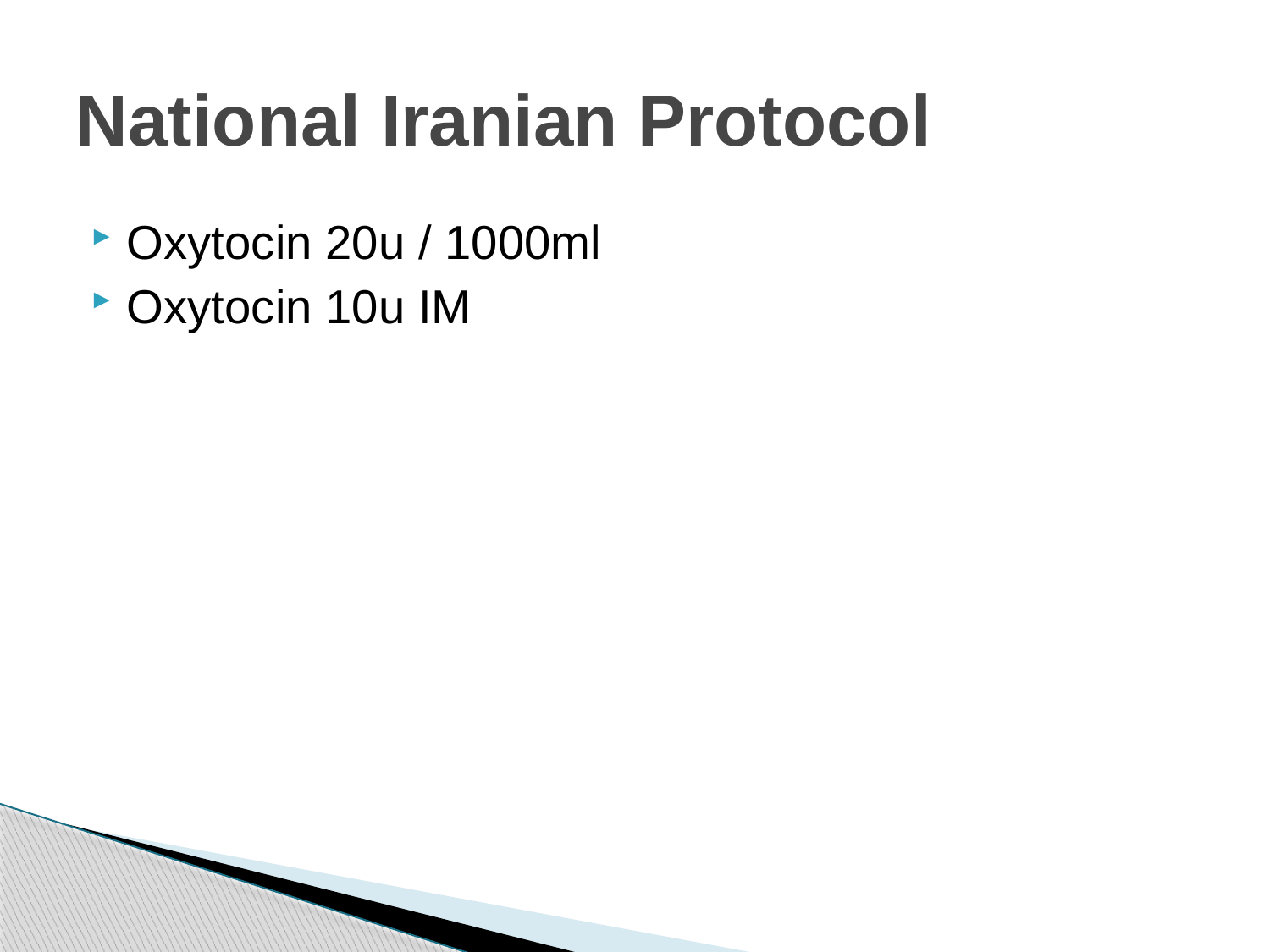

# National Iranian Protocol
Oxytocin 20u / 1000ml
Oxytocin 10u IM